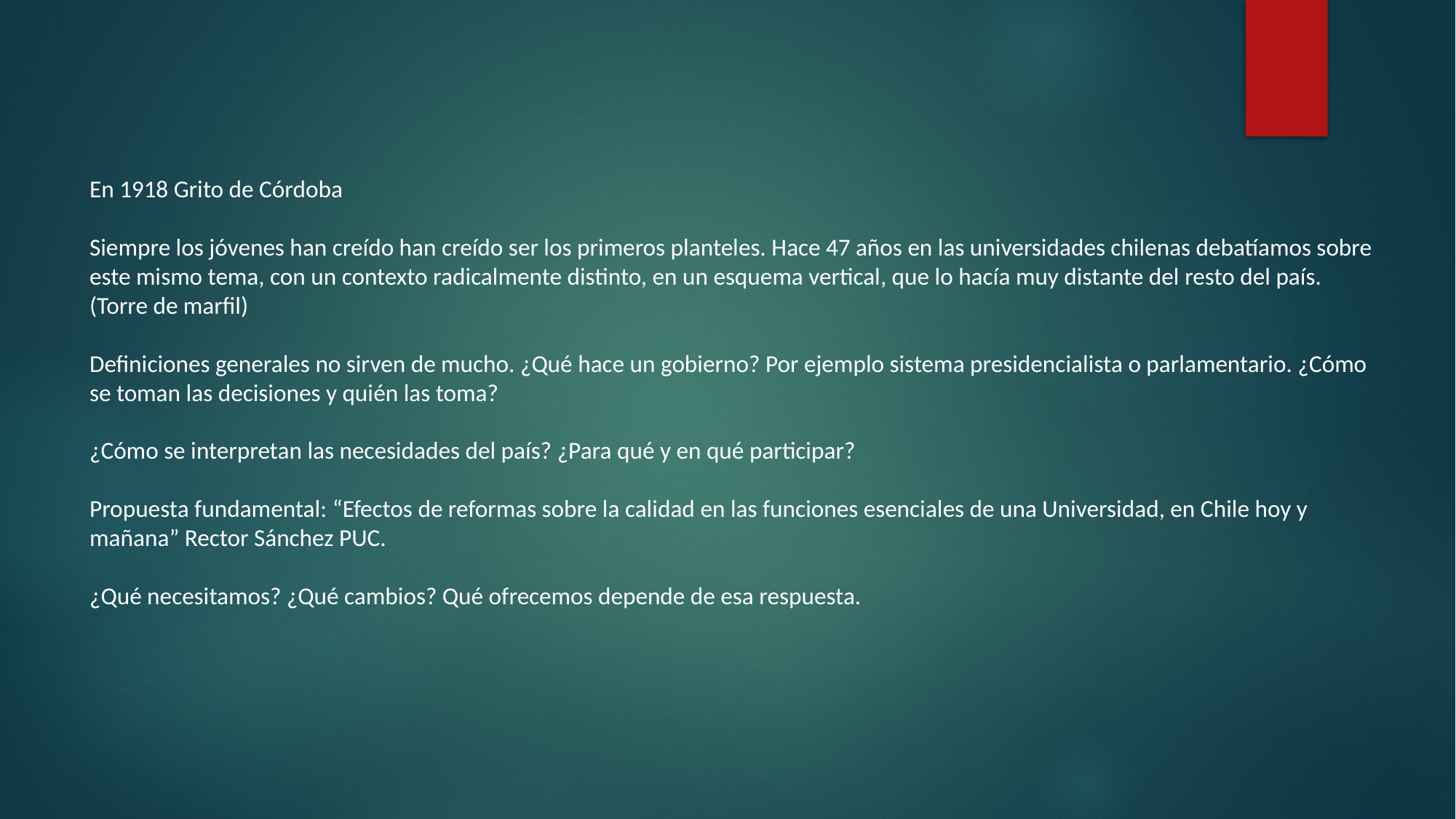

En 1918 Grito de Córdoba

Siempre los jóvenes han creído han creído ser los primeros planteles. Hace 47 años en las universidades chilenas debatíamos sobre este mismo tema, con un contexto radicalmente distinto, en un esquema vertical, que lo hacía muy distante del resto del país.  (Torre de marfil)

Definiciones generales no sirven de mucho. ¿Qué hace un gobierno? Por ejemplo sistema presidencialista o parlamentario. ¿Cómo se toman las decisiones y quién las toma?

¿Cómo se interpretan las necesidades del país? ¿Para qué y en qué participar?

Propuesta fundamental: “Efectos de reformas sobre la calidad en las funciones esenciales de una Universidad, en Chile hoy y mañana” Rector Sánchez PUC.

¿Qué necesitamos? ¿Qué cambios? Qué ofrecemos depende de esa respuesta.